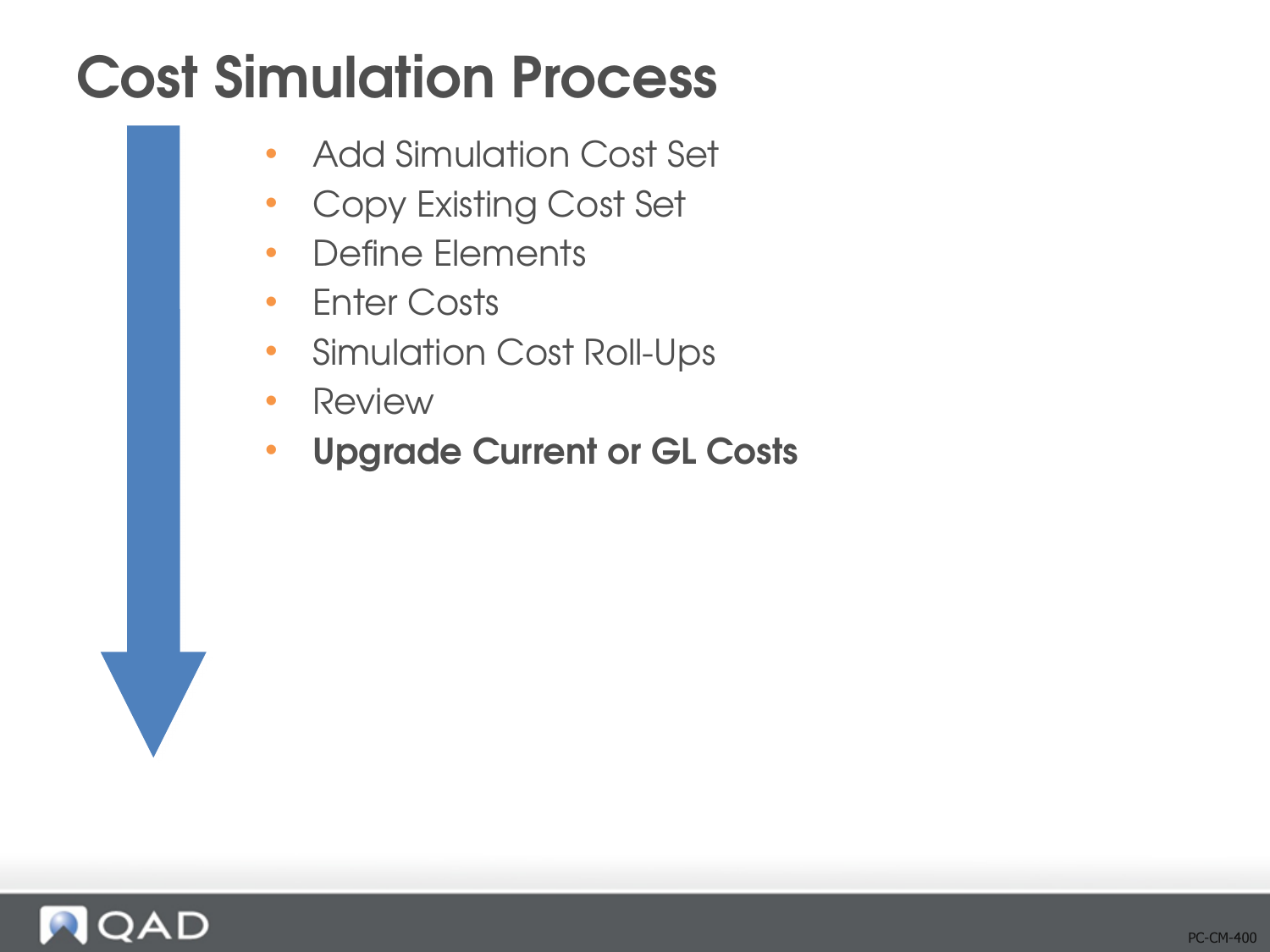

# Cost Simulation Process

Add Simulation Cost Set
Copy Existing Cost Set
Define Elements
Enter Costs
Simulation Cost Roll-Ups
Review
Upgrade Current or GL Costs
PC-CM-400